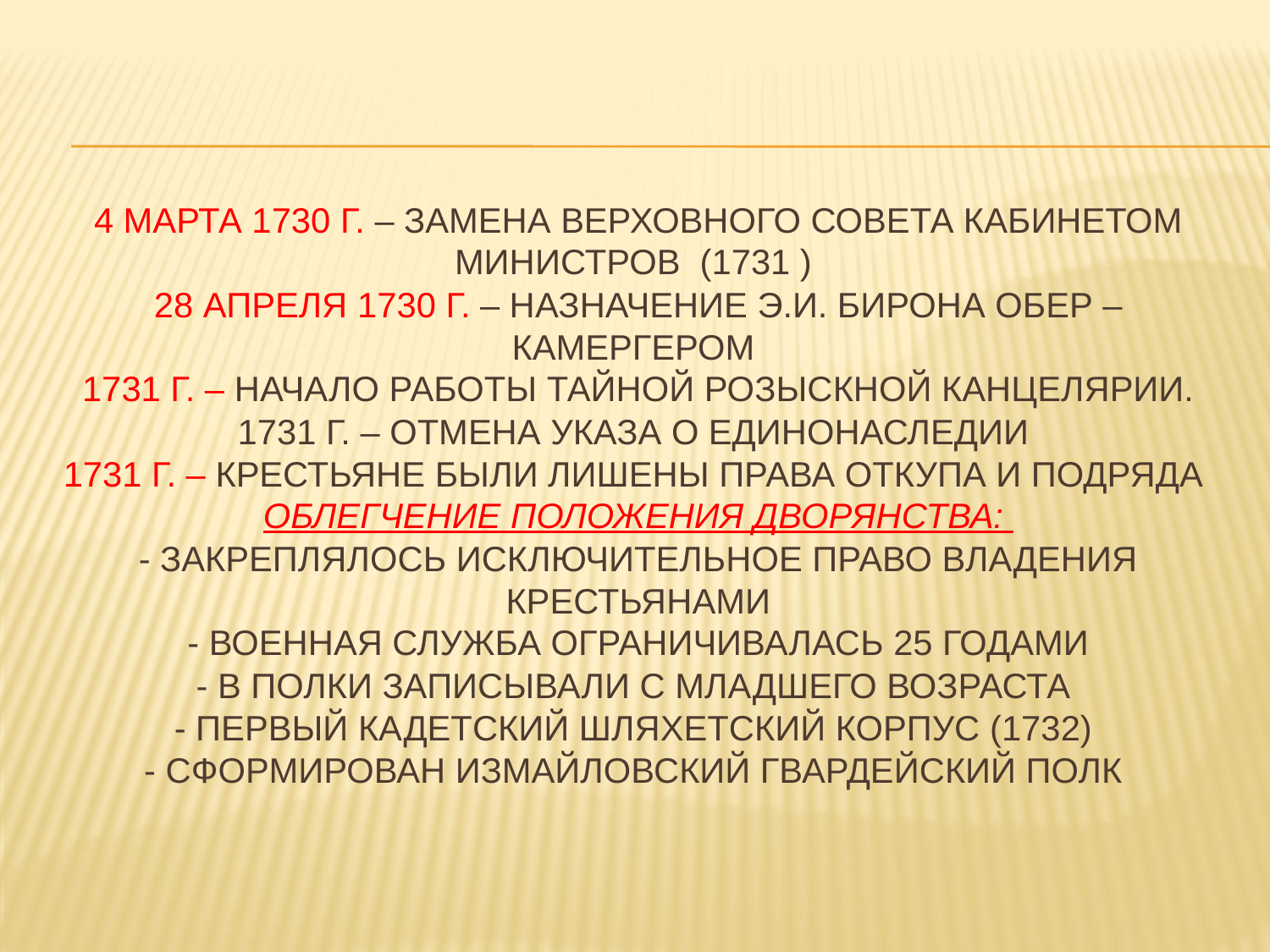

# 4 марта 1730 г. – замена Верховного Совета Кабинетом министров  (1731 ) 28 апреля 1730 г. – назначение Э.И. Бирона обер – камергером 1731 г. – начало работы Тайной розыскной канцелярии. 1731 г. – отмена указа о единонаследии 1731 г. – крестьяне были лишены права откупа и подряда Облегчение положения дворянства: - закреплялось исключительное право владения крестьянами - военная служба ограничивалась 25 годами - в полки записывали с младшего возраста - первый кадетский шляхетский корпус (1732) - сформирован измайловский гвардейский полк